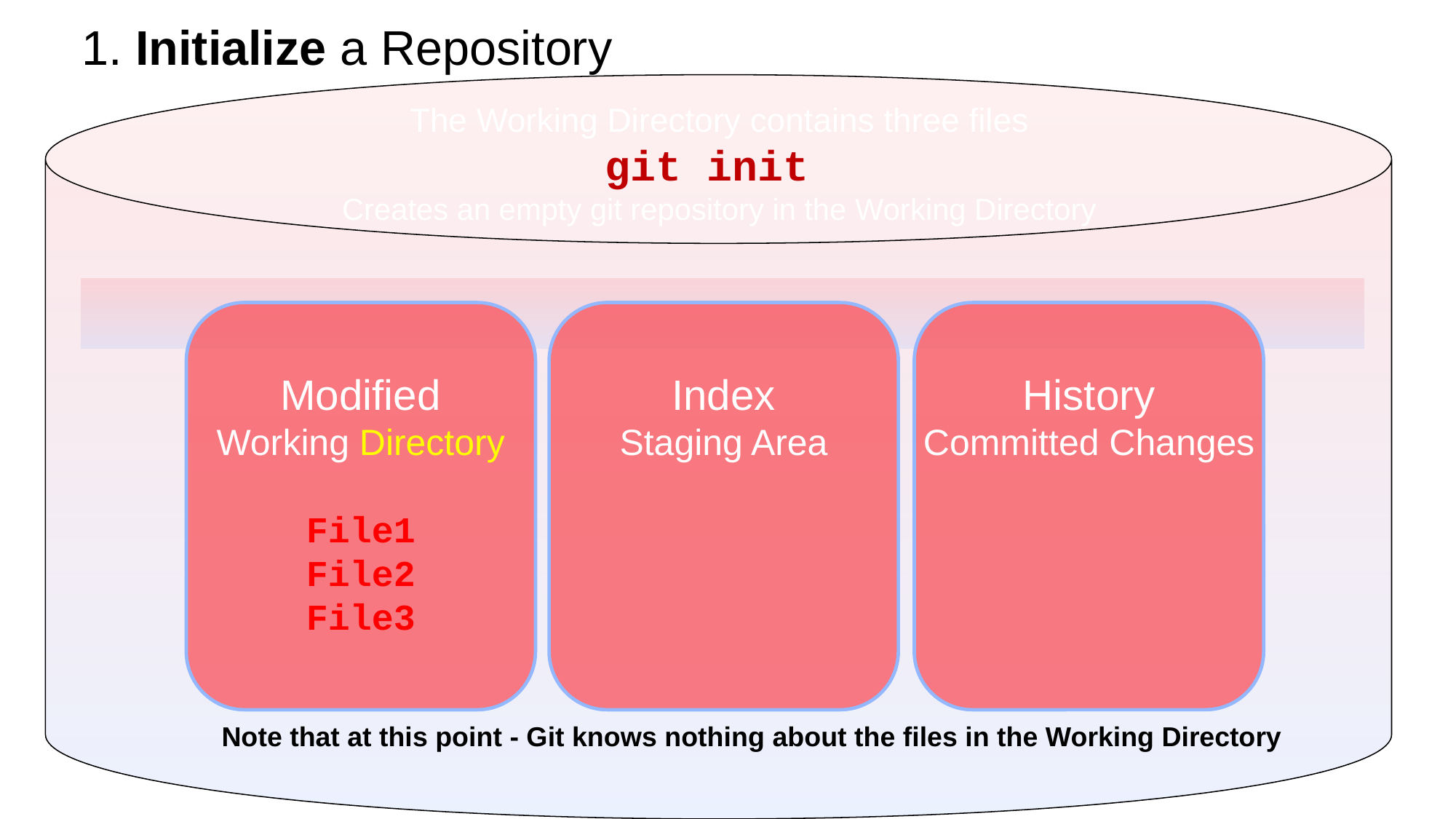

# 1. Initialize a Repository

The Working Directory contains three files
git init
Creates an empty git repository in the Working Directory

Index
Staging Area

History
Committed Changes

Modified
Working Directory

File1
File2
File3
Note that at this point - Git knows nothing about the files in the Working Directory